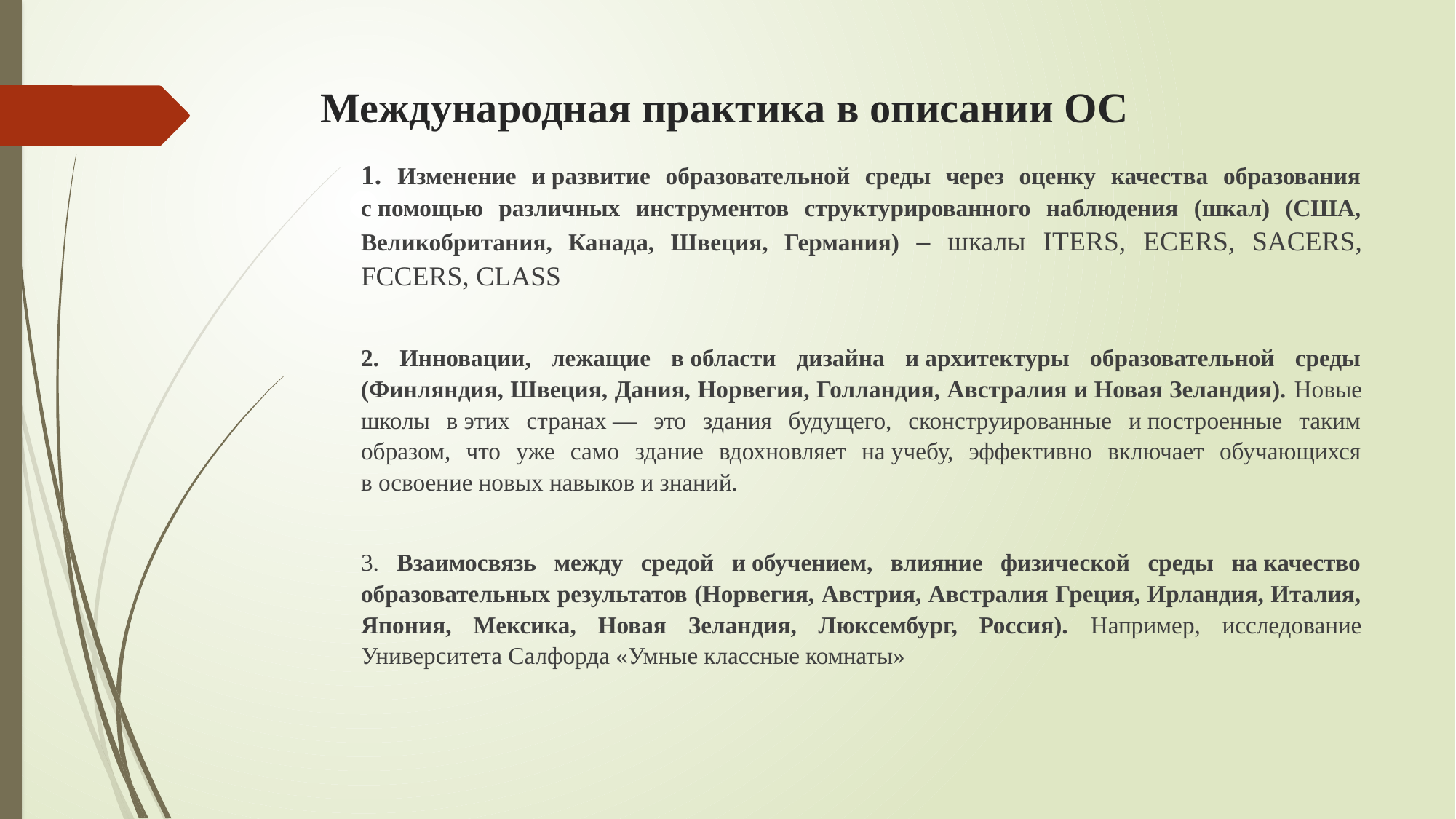

# Международная практика в описании ОС
1. Изменение и развитие образовательной среды через оценку качества образования с помощью различных инструментов структурированного наблюдения (шкал) (США, Великобритания, Канада, Швеция, Германия) – шкалы ITERS, ECERS, SACERS, FCCERS, CLASS
2. Инновации, лежащие в области дизайна и архитектуры образовательной среды (Финляндия, Швеция, Дания, Норвегия, Голландия, Австралия и Новая Зеландия). Новые школы в этих странах — это здания будущего, сконструированные и построенные таким образом, что уже само здание вдохновляет на учебу, эффективно включает обучающихся в освоение новых навыков и знаний.
3. Взаимосвязь между средой и обучением, влияние физической среды на качество образовательных результатов (Норвегия, Австрия, Австралия Греция, Ирландия, Италия, Япония, Мексика, Новая Зеландия, Люксембург, Россия). Например, исследование Университета Салфорда «Умные классные комнаты»